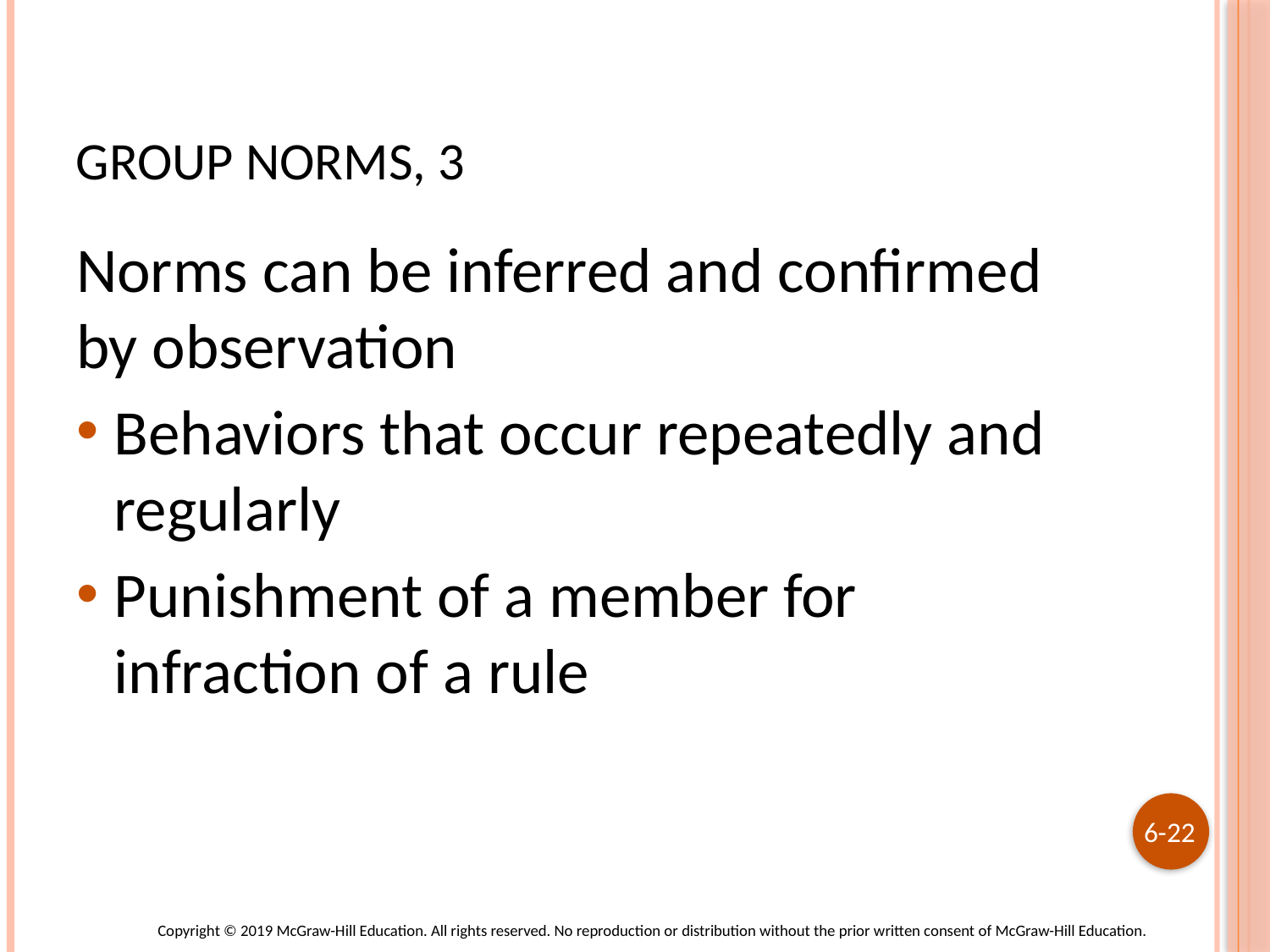

# Group Norms, 3
Norms can be inferred and confirmed by observation
Behaviors that occur repeatedly and regularly
Punishment of a member for infraction of a rule